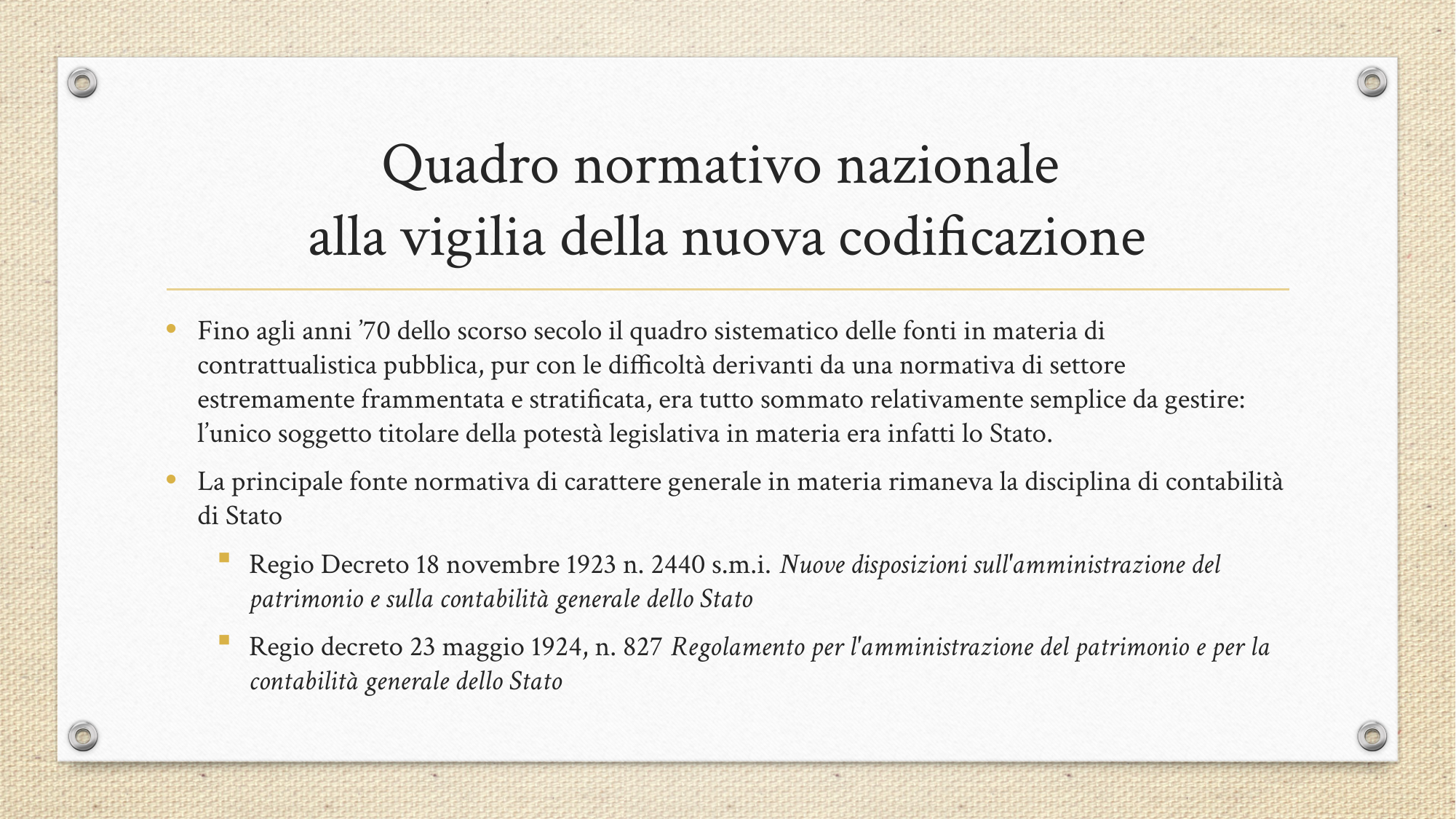

# Quadro normativo nazionale alla vigilia della nuova codificazione
Fino agli anni ’70 dello scorso secolo il quadro sistematico delle fonti in materia di contrattualistica pubblica, pur con le difficoltà derivanti da una normativa di settore estremamente frammentata e stratificata, era tutto sommato relativamente semplice da gestire: l’unico soggetto titolare della potestà legislativa in materia era infatti lo Stato.
La principale fonte normativa di carattere generale in materia rimaneva la disciplina di contabilità di Stato
Regio Decreto 18 novembre 1923 n. 2440 s.m.i. Nuove disposizioni sull'amministrazione del patrimonio e sulla contabilità generale dello Stato
Regio decreto 23 maggio 1924, n. 827 Regolamento per l'amministrazione del patrimonio e per la contabilità generale dello Stato